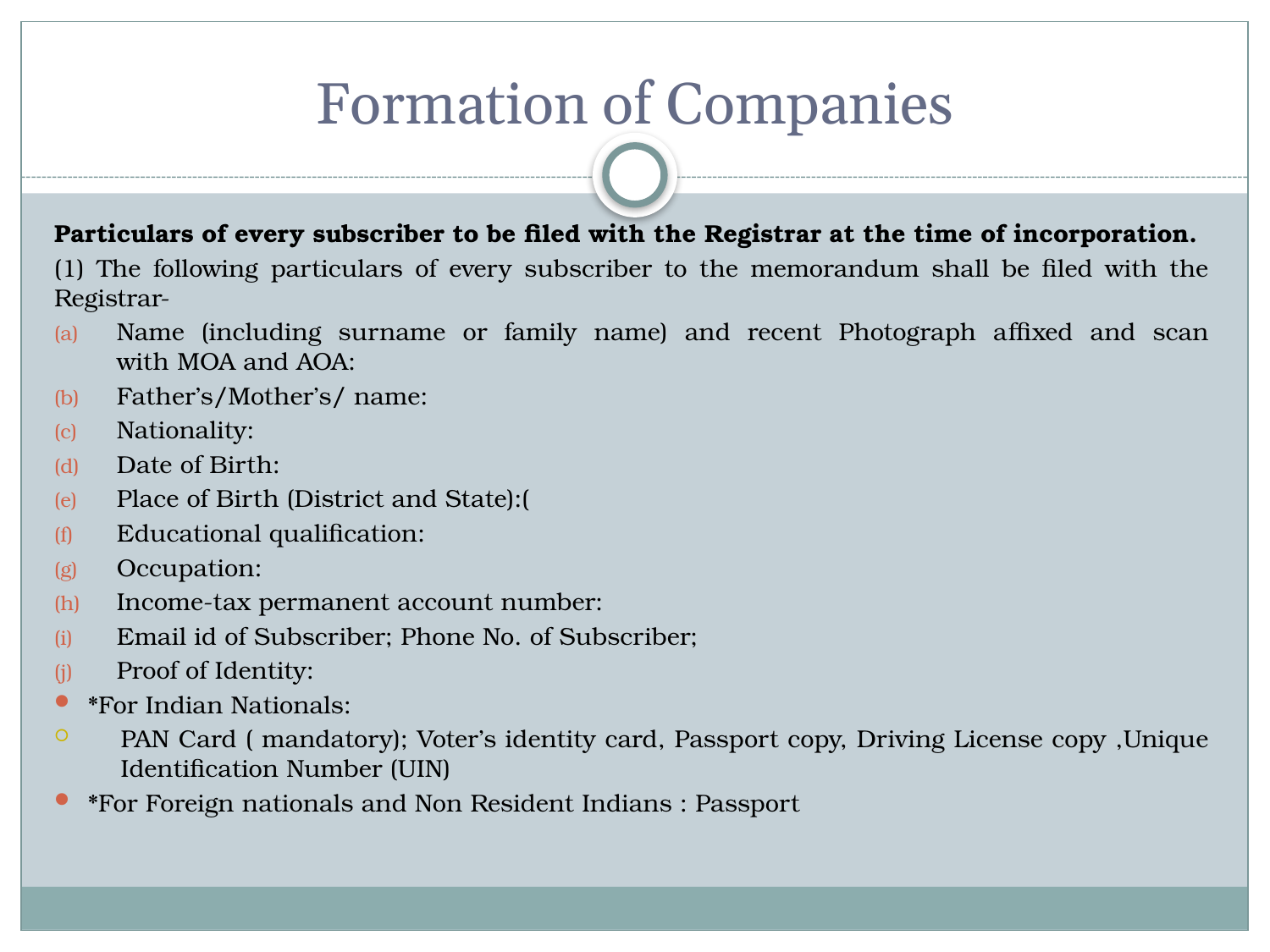

Formation of Companies
Particulars of every subscriber to be filed with the Registrar at the time of incorporation.
(1) The following particulars of every subscriber to the memorandum shall be filed with the Registrar-
Name (including surname or family name) and recent Photograph affixed and scan with MOA and AOA:
Father’s/Mother’s/ name:
Nationality:
Date of Birth:
Place of Birth (District and State):(
Educational qualification:
Occupation:
Income-tax permanent account number:
Email id of Subscriber; Phone No. of Subscriber;
Proof of Identity:
*For Indian Nationals:
PAN Card ( mandatory); Voter’s identity card, Passport copy, Driving License copy ,Unique Identification Number (UIN)
*For Foreign nationals and Non Resident Indians : Passport